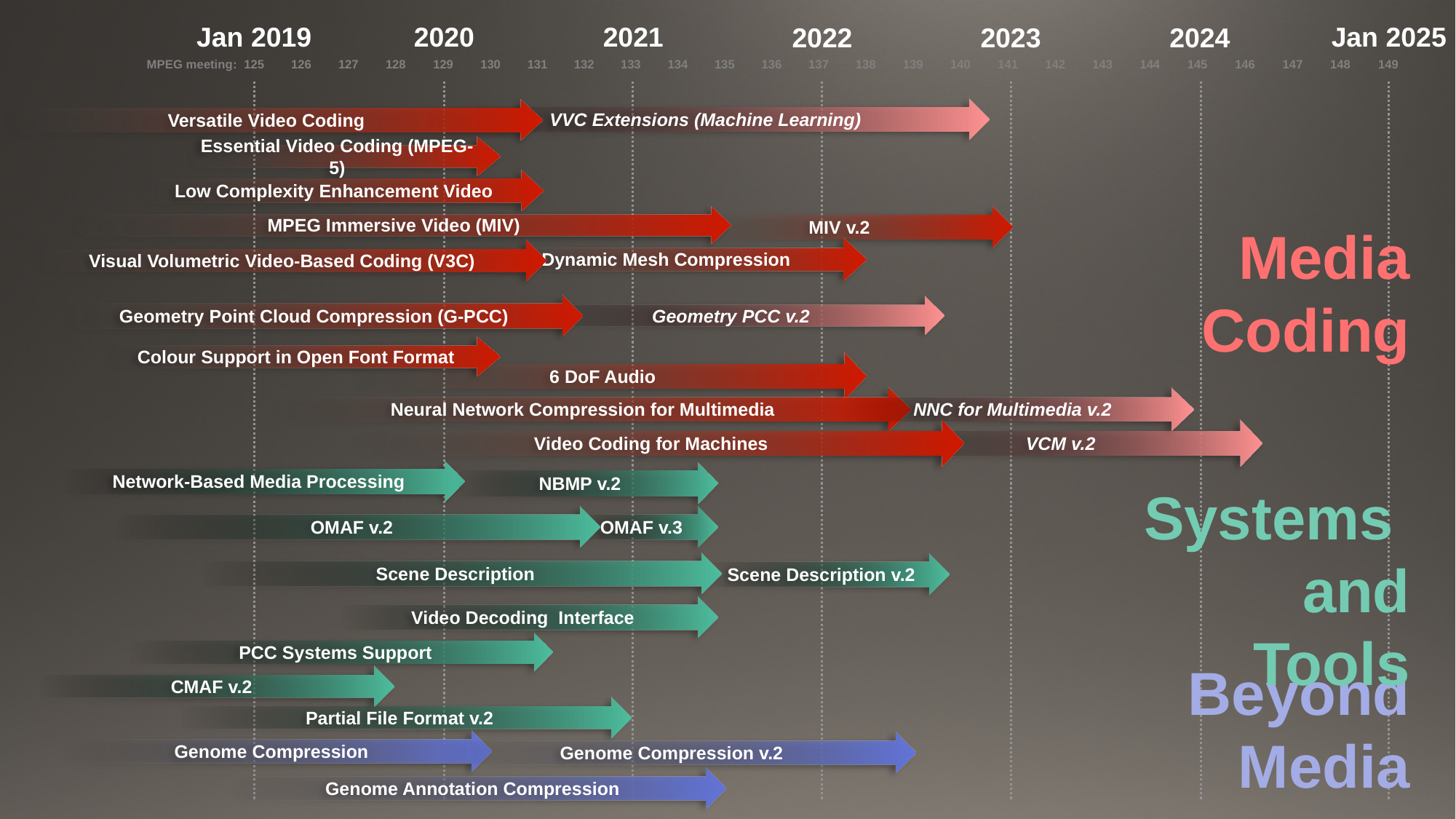

Jan 2019
2020
2021
Jan 2025
2022
2023
2024
MPEG meeting:
125
126
127
128
129
130
131
132
133
134
135
136
137
138
139
140
141
142
143
144
145
146
147
148
149
VVC Extensions (Machine Learning)
Versatile Video Coding
Essential Video Coding (MPEG-5)
Low Complexity Enhancement Video
MPEG Immersive Video (MIV)
MIV v.2
Media
Coding
Dynamic Mesh Compression
Visual Volumetric Video-Based Coding (V3C)
Geometry Point Cloud Compression (G-PCC)
Geometry PCC v.2
Colour Support in Open Font Format
6 DoF Audio
Neural Network Compression for Multimedia
NNC for Multimedia v.2
Video Coding for Machines
VCM v.2
Network-Based Media Processing
NBMP v.2
Systems
and Tools
OMAF v.2
OMAF v.3
Scene Description
Scene Description v.2
Video Decoding  Interface
PCC Systems Support
Beyond
Media
CMAF v.2
Partial File Format v.2
Genome Compression
Genome Compression v.2
Genome Annotation Compression